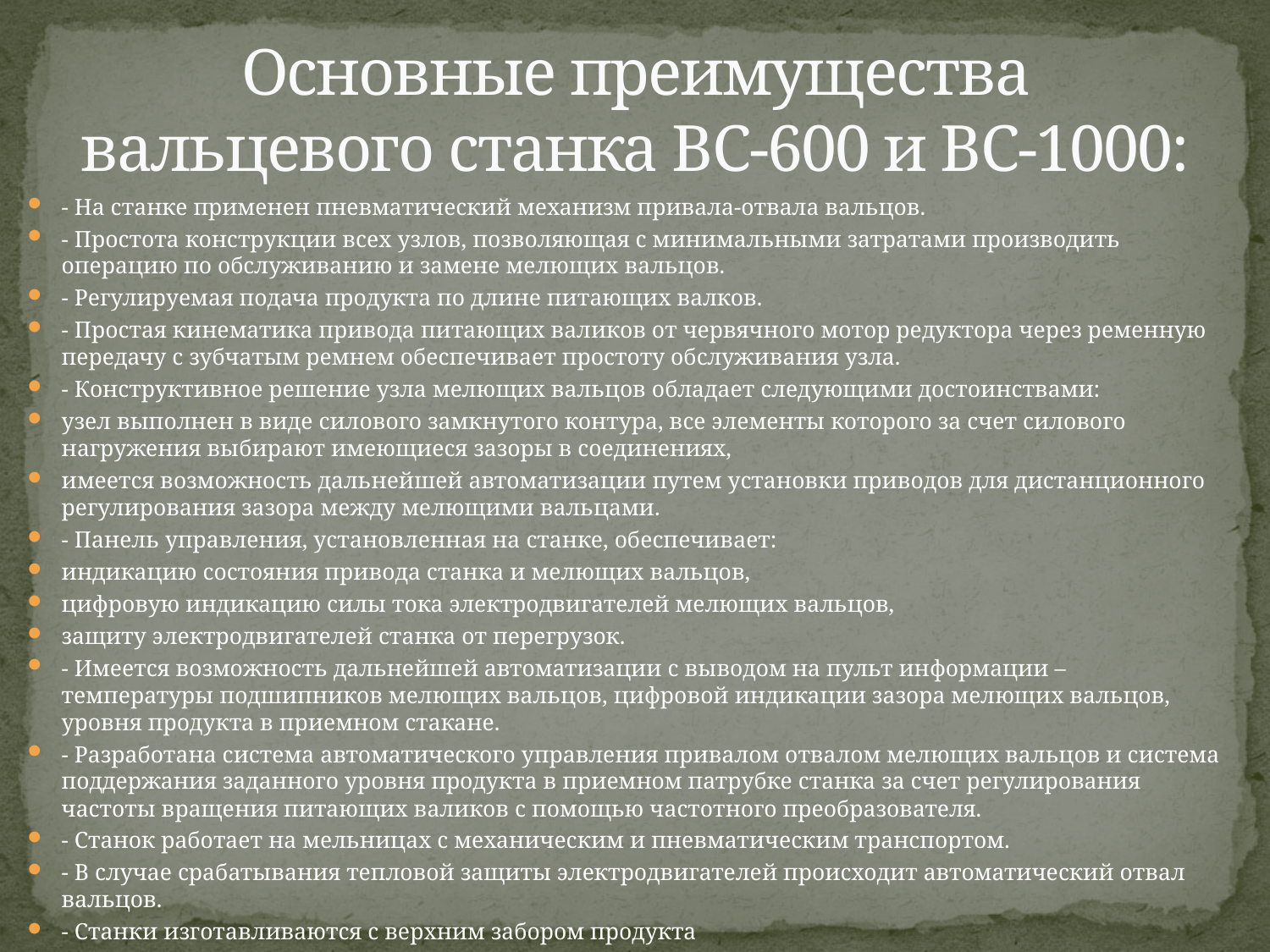

# Основные преимущества вальцевого станка ВС-600 и ВС-1000:
- На станке применен пневматический механизм привала-отвала вальцов.
- Простота конструкции всех узлов, позволяющая с минимальными затратами производить операцию по обслуживанию и замене мелющих вальцов.
- Регулируемая подача продукта по длине питающих валков.
- Простая кинематика привода питающих валиков от червячного мотор редуктора через ременную передачу с зубчатым ремнем обеспечивает простоту обслуживания узла.
- Конструктивное решение узла мелющих вальцов обладает следующими достоинствами:
узел выполнен в виде силового замкнутого контура, все элементы которого за счет силового нагружения выбирают имеющиеся зазоры в соединениях,
имеется возможность дальнейшей автоматизации путем установки приводов для дистанционного регулирования зазора между мелющими вальцами.
- Панель управления, установленная на станке, обеспечивает:
индикацию состояния привода станка и мелющих вальцов,
цифровую индикацию силы тока электродвигателей мелющих вальцов,
защиту электродвигателей станка от перегрузок.
- Имеется возможность дальнейшей автоматизации с выводом на пульт информации – температуры подшипников мелющих вальцов, цифровой индикации зазора мелющих вальцов, уровня продукта в приемном стакане.
- Разработана система автоматического управления привалом отвалом мелющих вальцов и система поддержания заданного уровня продукта в приемном патрубке станка за счет регулирования частоты вращения питающих валиков с помощью частотного преобразователя.
- Станок работает на мельницах с механическим и пневматическим транспортом.
- В случае срабатывания тепловой защиты электродвигателей происходит автоматический отвал вальцов.
- Станки изготавливаются с верхним забором продукта